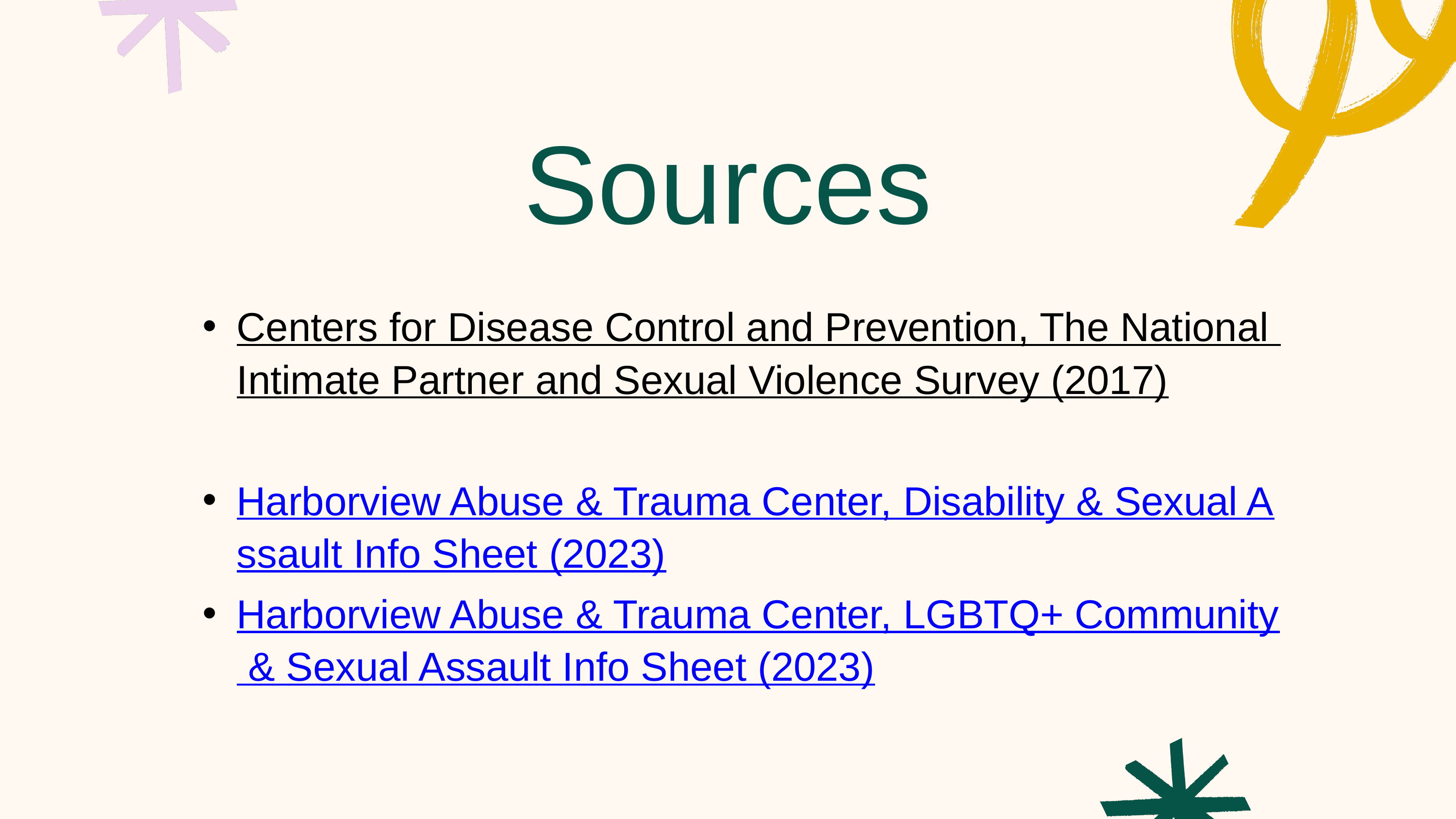

Sources
Centers for Disease Control and Prevention, The National Intimate Partner and Sexual Violence Survey (2017)
Harborview Abuse & Trauma Center, Disability & Sexual Assault Info Sheet (2023)
Harborview Abuse & Trauma Center, LGBTQ+ Community & Sexual Assault Info Sheet (2023)